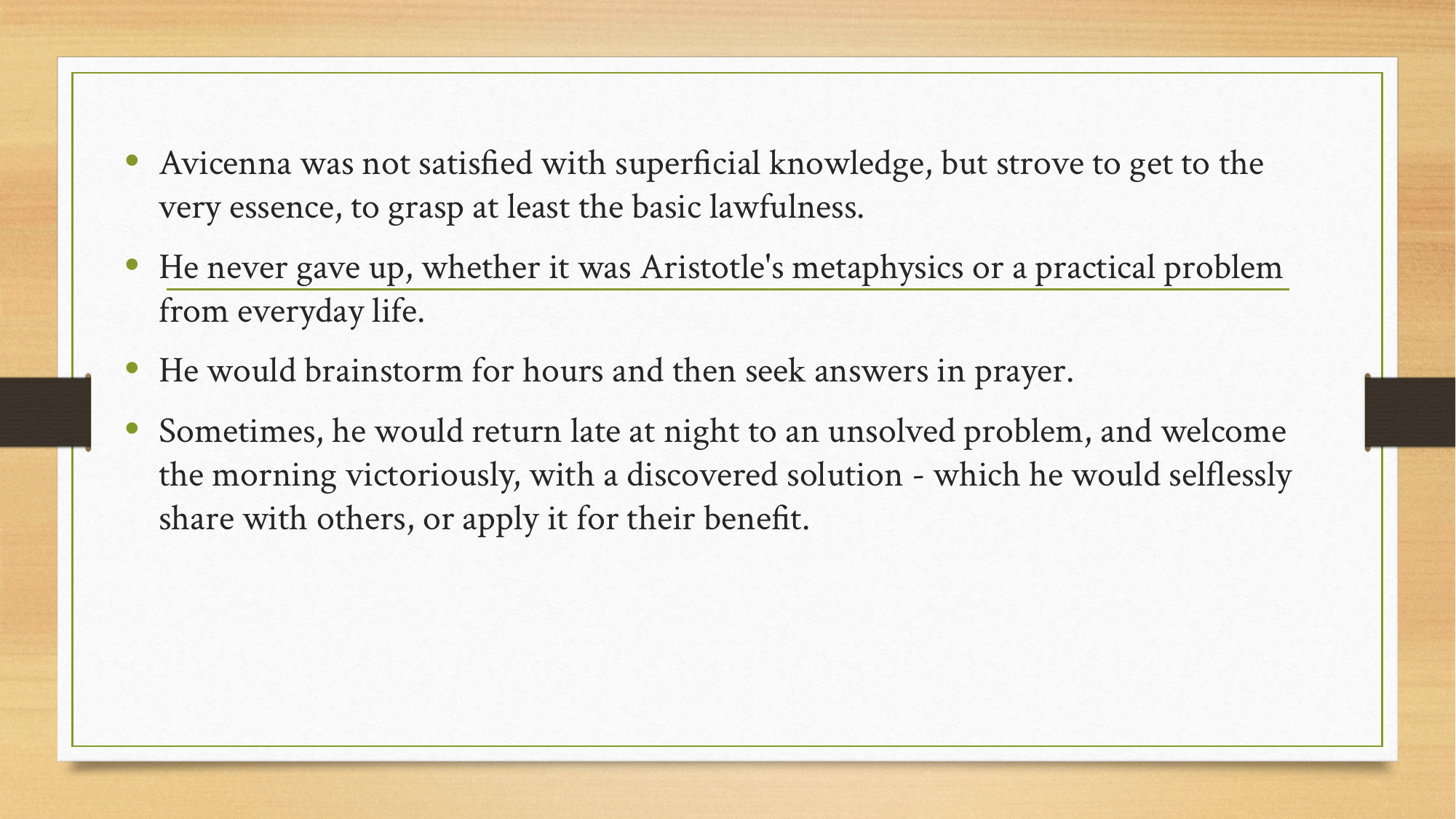

Avicenna was not satisfied with superficial knowledge, but strove to get to the very essence, to grasp at least the basic lawfulness.
He never gave up, whether it was Aristotle's metaphysics or a practical problem from everyday life.
He would brainstorm for hours and then seek answers in prayer.
Sometimes, he would return late at night to an unsolved problem, and welcome the morning victoriously, with a discovered solution - which he would selflessly share with others, or apply it for their benefit.